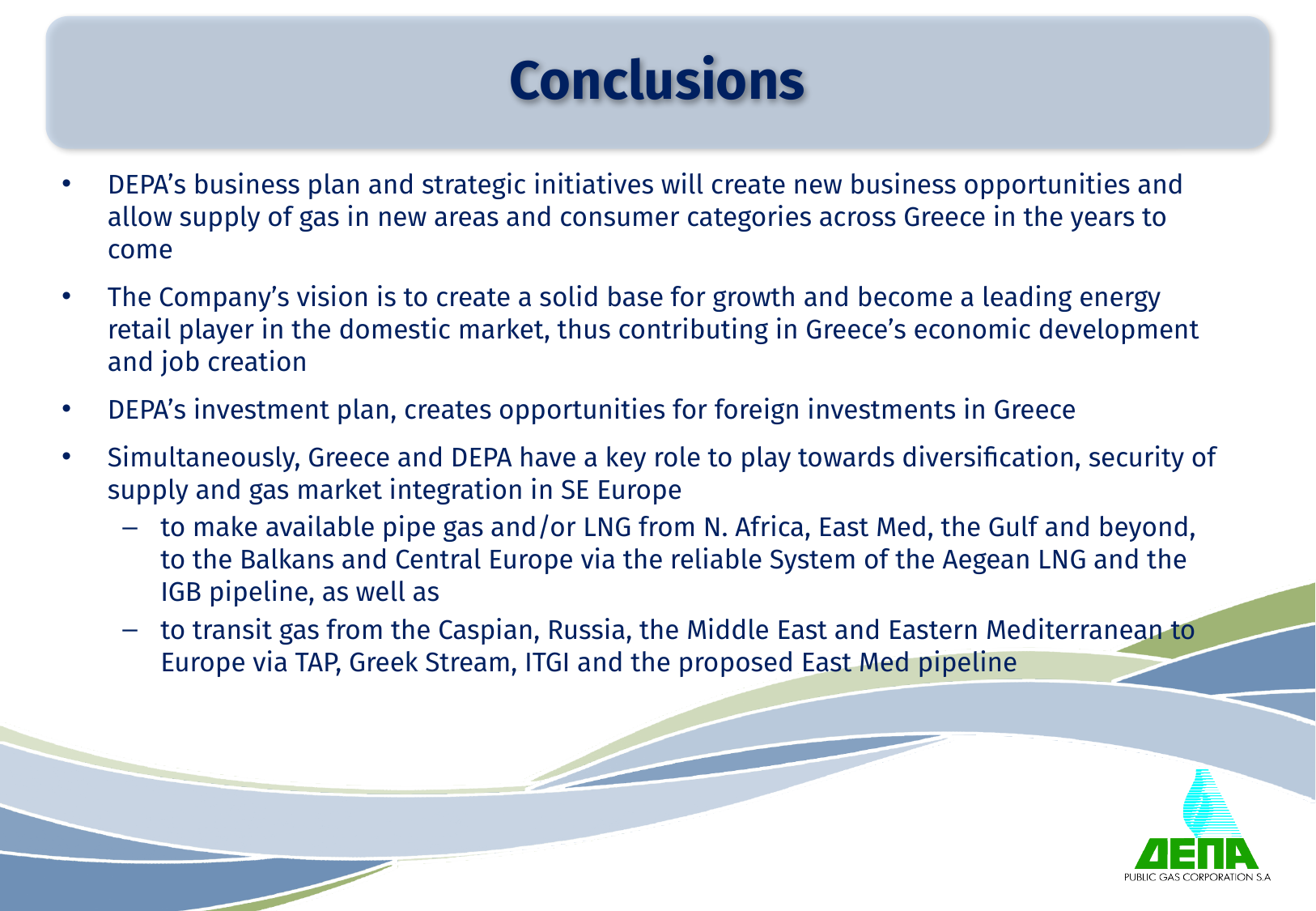

# Conclusions
DEPA’s business plan and strategic initiatives will create new business opportunities and allow supply of gas in new areas and consumer categories across Greece in the years to come
The Company’s vision is to create a solid base for growth and become a leading energy retail player in the domestic market, thus contributing in Greece’s economic development and job creation
DEPA’s investment plan, creates opportunities for foreign investments in Greece
Simultaneously, Greece and DEPA have a key role to play towards diversification, security of supply and gas market integration in SE Europe
to make available pipe gas and/or LNG from N. Africa, East Med, the Gulf and beyond, to the Balkans and Central Europe via the reliable System of the Aegean LNG and the IGB pipeline, as well as
to transit gas from the Caspian, Russia, the Middle East and Eastern Mediterranean to Europe via TAP, Greek Stream, ITGI and the proposed East Med pipeline